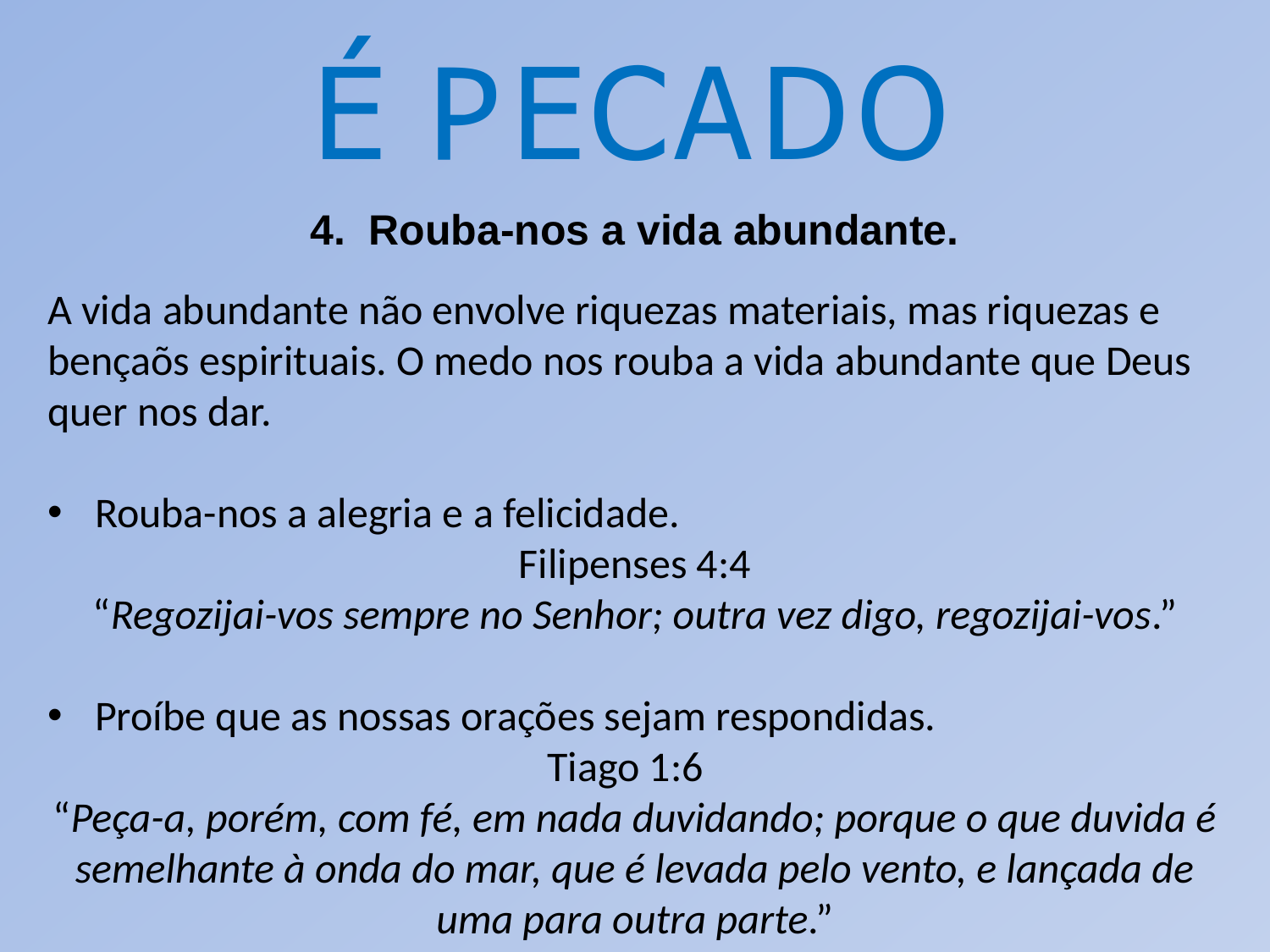

É PECADO

4.  Rouba-nos a vida abundante.

A vida abundante não envolve riquezas materiais, mas riquezas e bençaõs espirituais. O medo nos rouba a vida abundante que Deus quer nos dar.

Rouba-nos a alegria e a felicidade.
Filipenses 4:4
“Regozijai-vos sempre no Senhor; outra vez digo, regozijai-vos.”

Proíbe que as nossas orações sejam respondidas.
Tiago 1:6
“Peça-a, porém, com fé, em nada duvidando; porque o que duvida é semelhante à onda do mar, que é levada pelo vento, e lançada de uma para outra parte.”